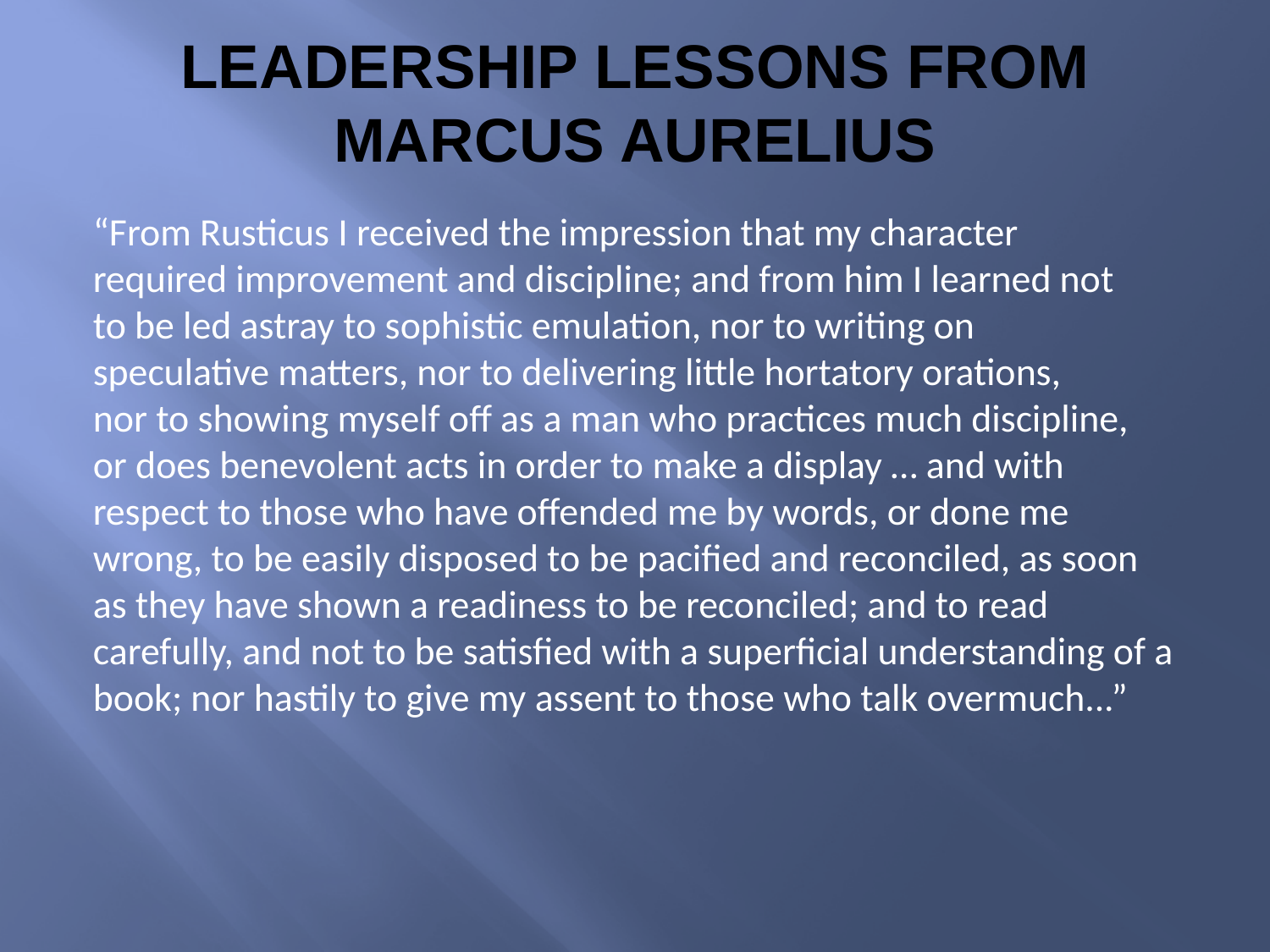

# LEADERSHIP LESSONS FROM MARCUS AURELIUS
“From Rusticus I received the impression that my character
required improvement and discipline; and from him I learned not
to be led astray to sophistic emulation, nor to writing on
speculative matters, nor to delivering little hortatory orations,
nor to showing myself off as a man who practices much discipline,
or does benevolent acts in order to make a display … and with
respect to those who have offended me by words, or done me
wrong, to be easily disposed to be pacified and reconciled, as soon
as they have shown a readiness to be reconciled; and to read
carefully, and not to be satisfied with a superficial understanding of a
book; nor hastily to give my assent to those who talk overmuch...”